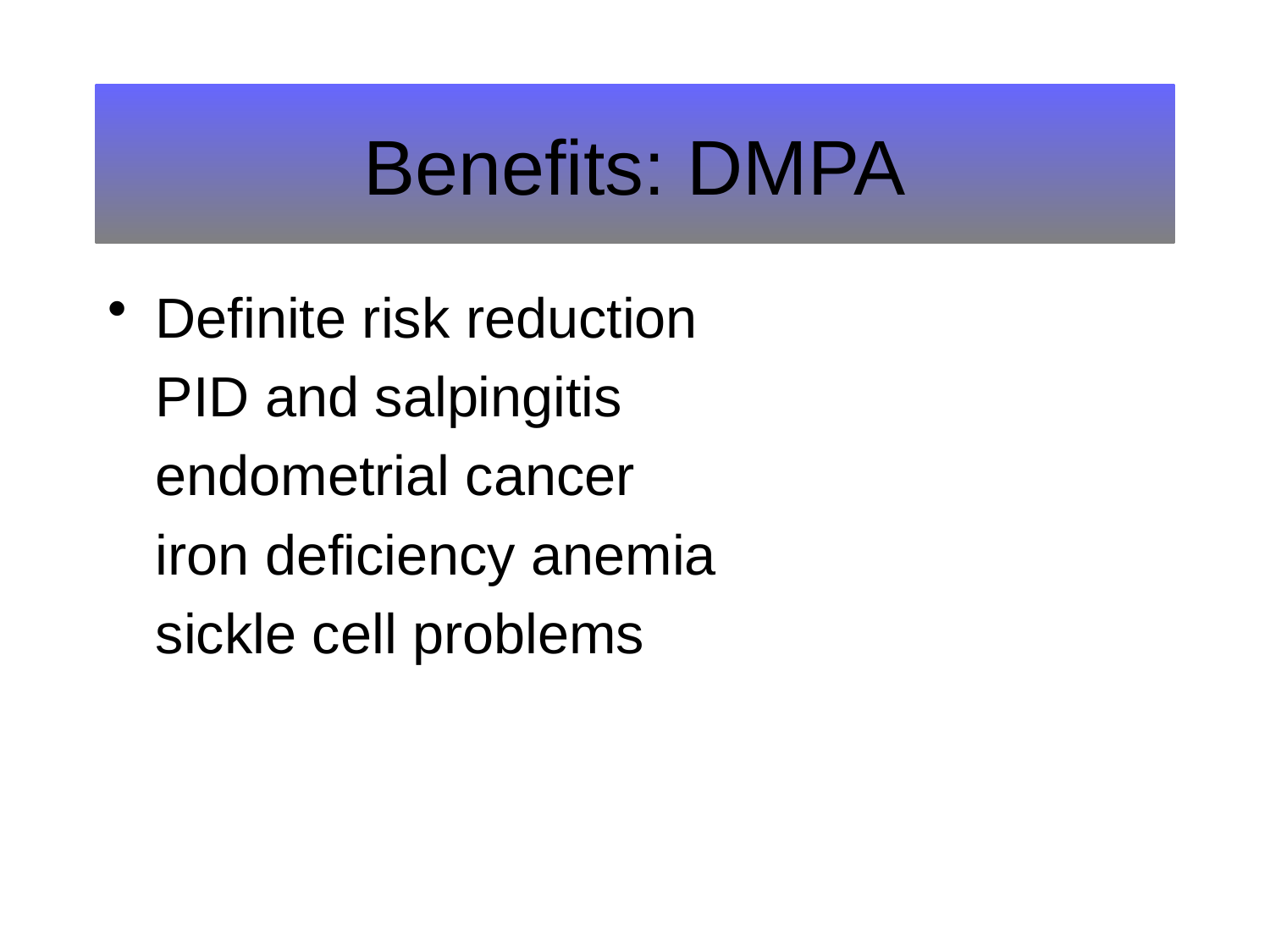

# Benefits: DMPA
Definite risk reduction
	PID and salpingitis
	endometrial cancer
	iron deficiency anemia
	sickle cell problems